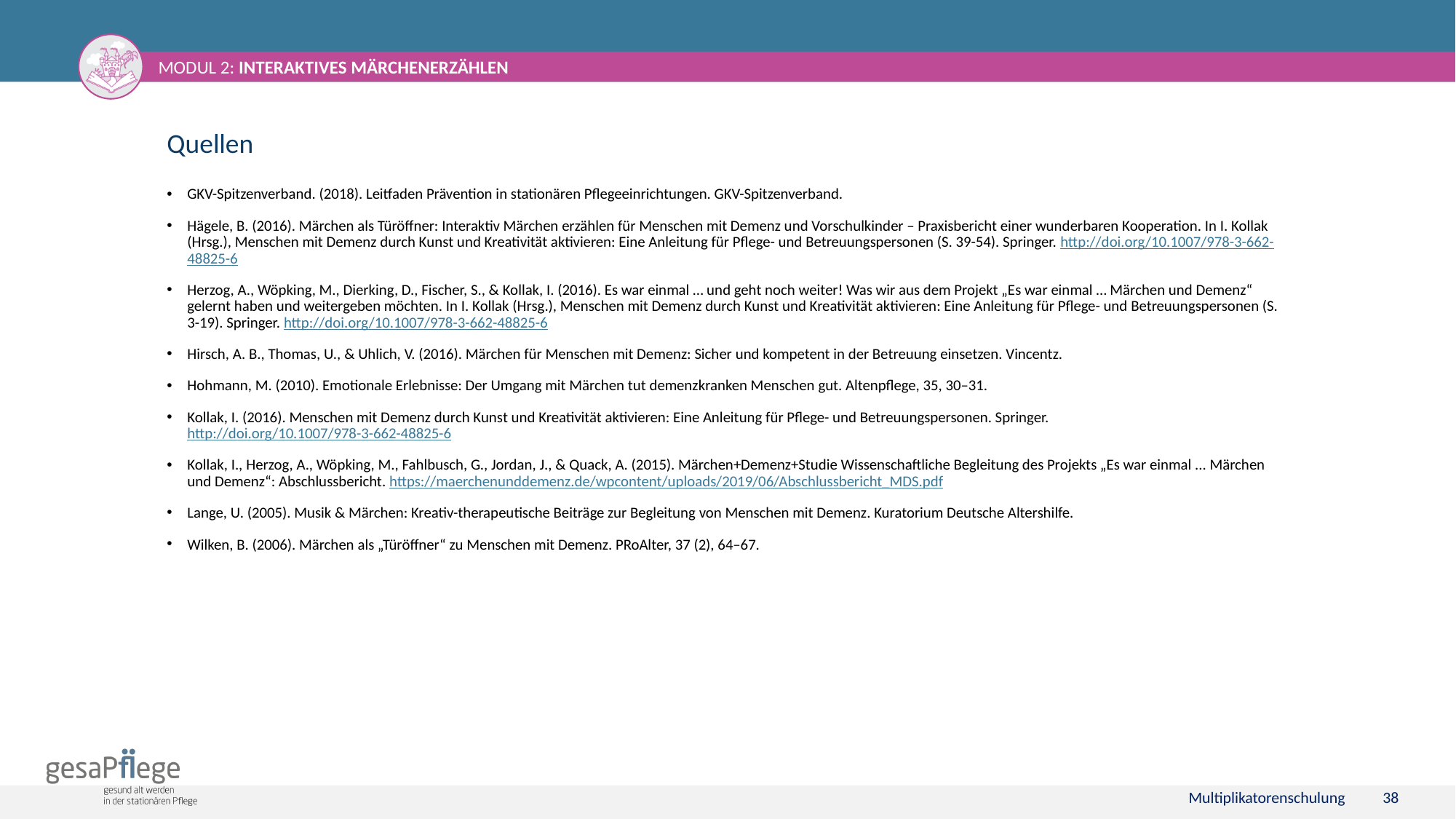

GKV-Spitzenverband. (2018). Leitfaden Prävention in stationären Pflegeeinrichtungen. GKV-Spitzenverband.
Hägele, B. (2016). Märchen als Türöffner: Interaktiv Märchen erzählen für Menschen mit Demenz und Vorschulkinder – Praxisbericht einer wunderbaren Kooperation. In I. Kollak (Hrsg.), Menschen mit Demenz durch Kunst und Kreativität aktivieren: Eine Anleitung für Pflege- und Betreuungspersonen (S. 39-54). Springer. http://doi.org/10.1007/978-3-662-48825-6
Herzog, A., Wöpking, M., Dierking, D., Fischer, S., & Kollak, I. (2016). Es war einmal … und geht noch weiter! Was wir aus dem Projekt „Es war einmal … Märchen und Demenz“ gelernt haben und weitergeben möchten. In I. Kollak (Hrsg.), Menschen mit Demenz durch Kunst und Kreativität aktivieren: Eine Anleitung für Pflege- und Betreuungspersonen (S. 3-19). Springer. http://doi.org/10.1007/978-3-662-48825-6
Hirsch, A. B., Thomas, U., & Uhlich, V. (2016). Märchen für Menschen mit Demenz: Sicher und kompetent in der Betreuung einsetzen. Vincentz.
Hohmann, M. (2010). Emotionale Erlebnisse: Der Umgang mit Märchen tut demenzkranken Menschen gut. Altenpflege, 35, 30–31.
Kollak, I. (2016). Menschen mit Demenz durch Kunst und Kreativität aktivieren: Eine Anleitung für Pflege- und Betreuungspersonen. Springer.
http://doi.org/10.1007/978-3-662-48825-6
Kollak, I., Herzog, A., Wöpking, M., Fahlbusch, G., Jordan, J., & Quack, A. (2015). Märchen+Demenz+Studie Wissenschaftliche Begleitung des Projekts „Es war einmal ... Märchen und Demenz“: Abschlussbericht. https://maerchenunddemenz.de/wpcontent/uploads/2019/06/Abschlussbericht_MDS.pdf
Lange, U. (2005). Musik & Märchen: Kreativ-therapeutische Beiträge zur Begleitung von Menschen mit Demenz. Kuratorium Deutsche Altershilfe.
Wilken, B. (2006). Märchen als „Türöffner“ zu Menschen mit Demenz. PRoAlter, 37 (2), 64–67.

Multiplikatorenschulung
38